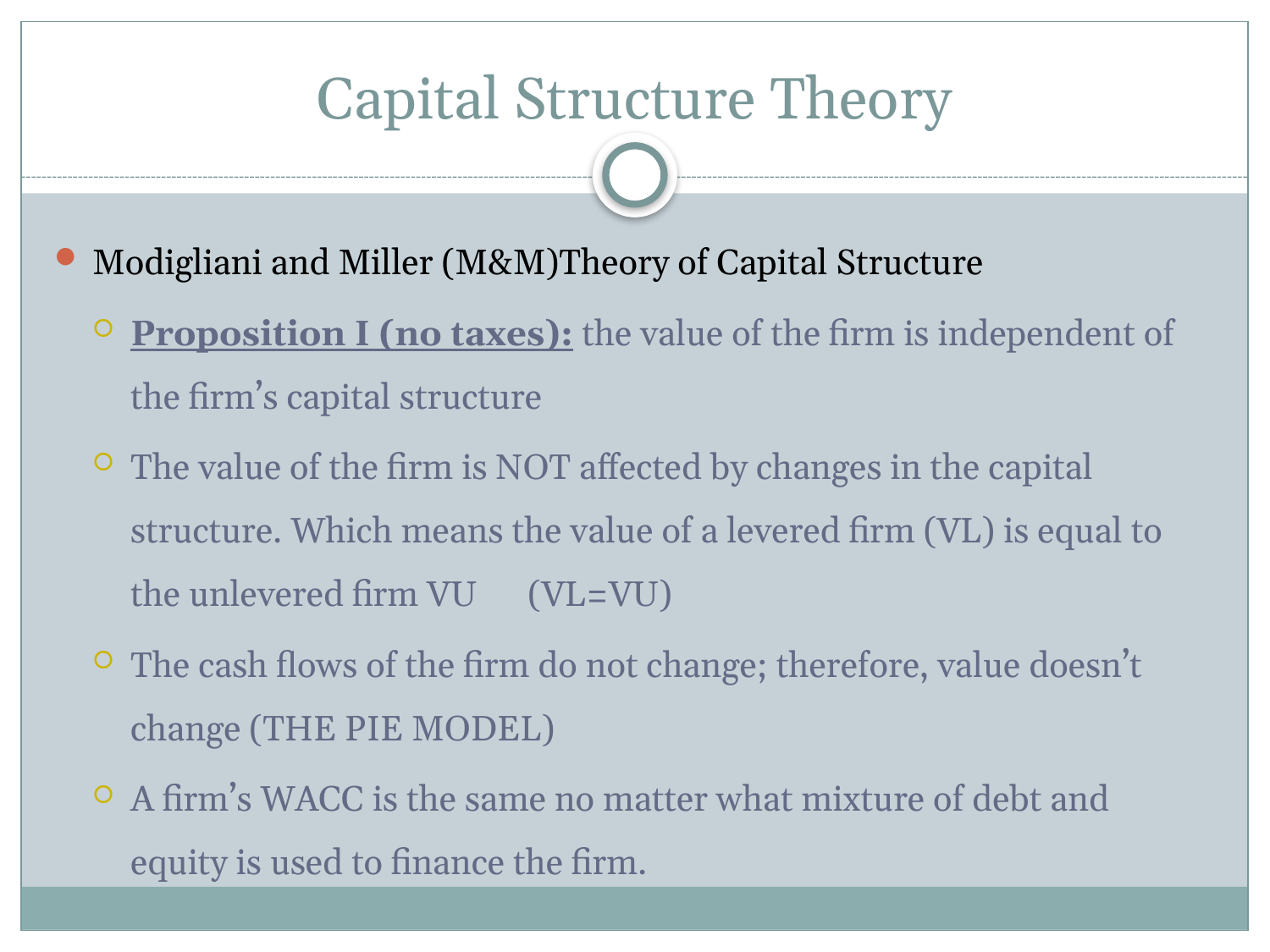

# Capital Structure Theory
Modigliani and Miller (M&M)Theory of Capital Structure
Proposition I (no taxes): the value of the firm is independent of the firm’s capital structure
The value of the firm is NOT affected by changes in the capital structure. Which means the value of a levered firm (VL) is equal to the unlevered firm VU      (VL=VU)
The cash flows of the firm do not change; therefore, value doesn’t change (THE PIE MODEL)
A firm’s WACC is the same no matter what mixture of debt and equity is used to finance the firm.